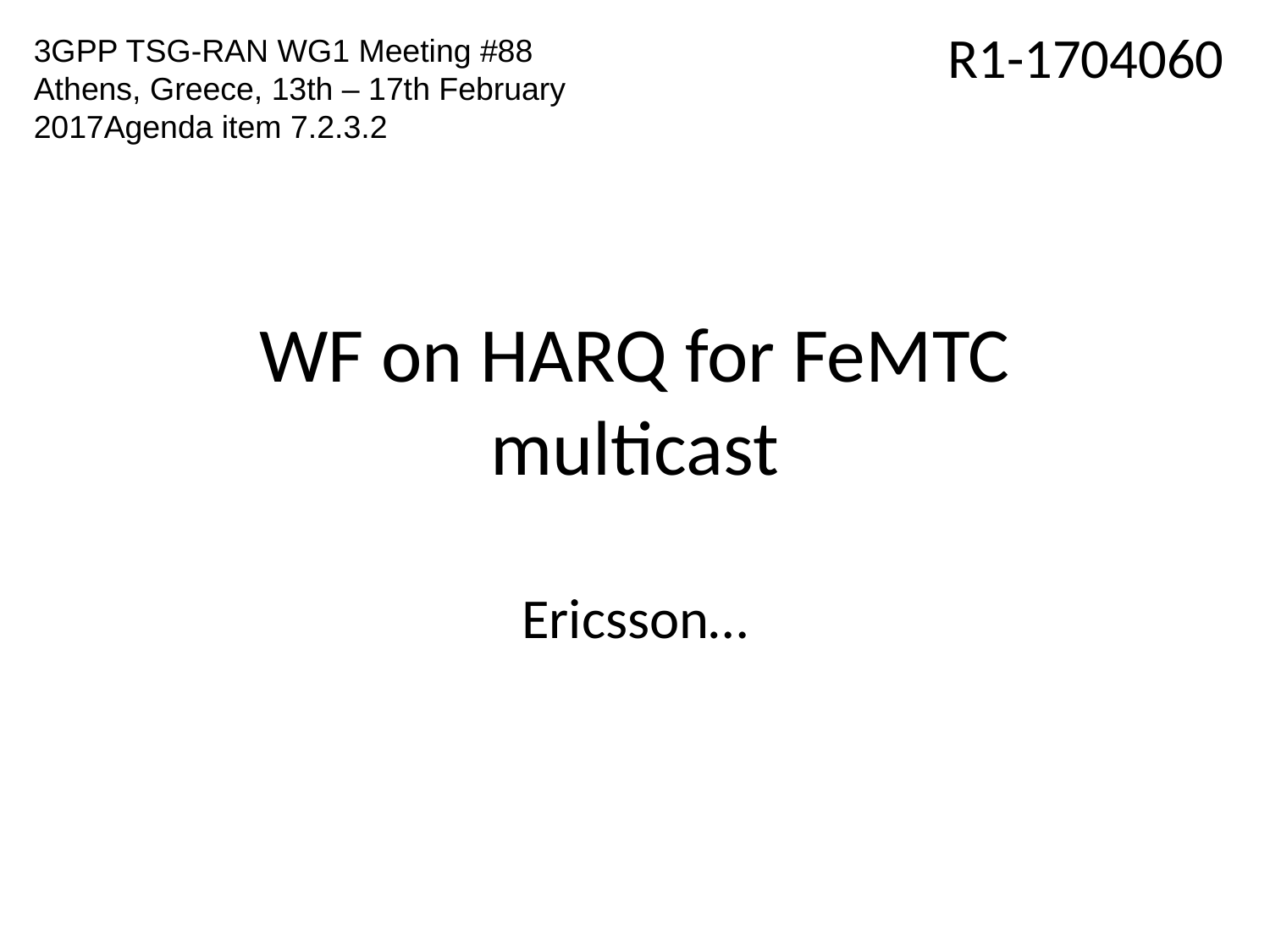

R1-1704060
3GPP TSG-RAN WG1 Meeting #88
Athens, Greece, 13th – 17th February 2017Agenda item 7.2.3.2
# WF on HARQ for FeMTC multicast
Ericsson…